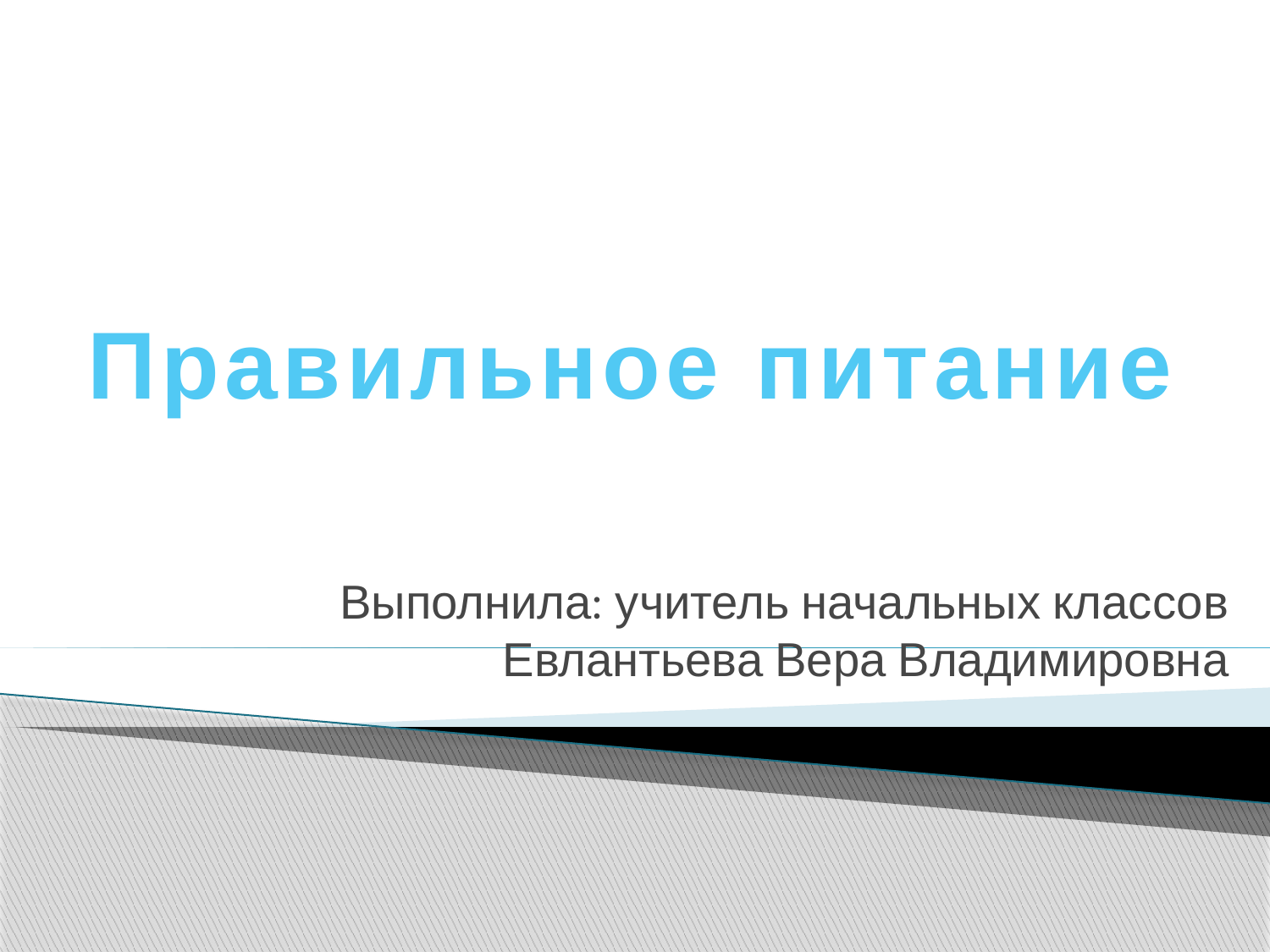

Правильное питание
Выполнила: учитель начальных классов Евлантьева Вера Владимировна